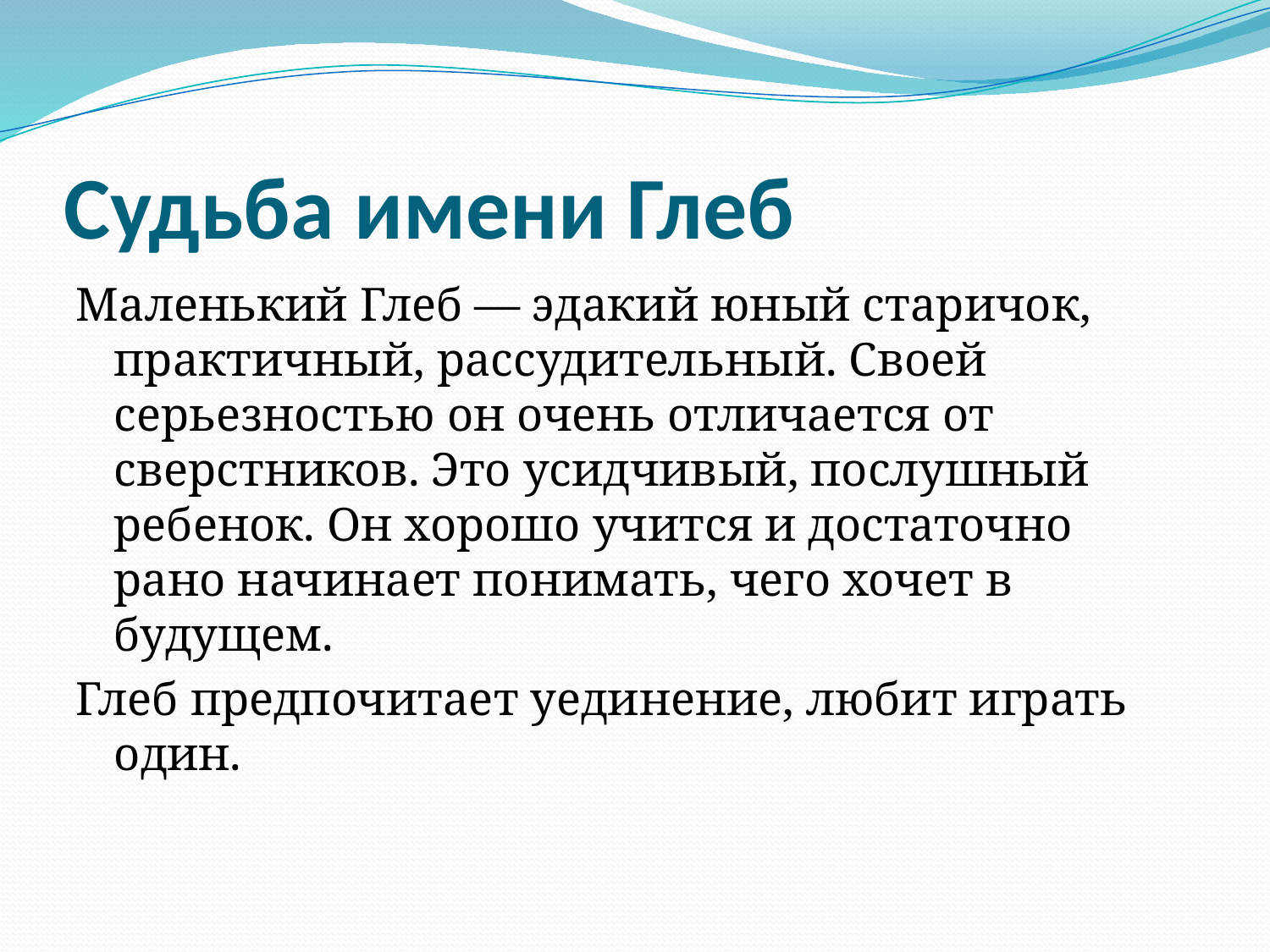

# Судьба имени Глеб
Маленький Глеб — эдакий юный старичок, практичный, рассудительный. Своей серьезностью он очень отличается от сверстников. Это усидчивый, послушный ребенок. Он хорошо учится и достаточно рано начинает понимать, чего хочет в будущем.
Глеб предпочитает уединение, любит играть один.